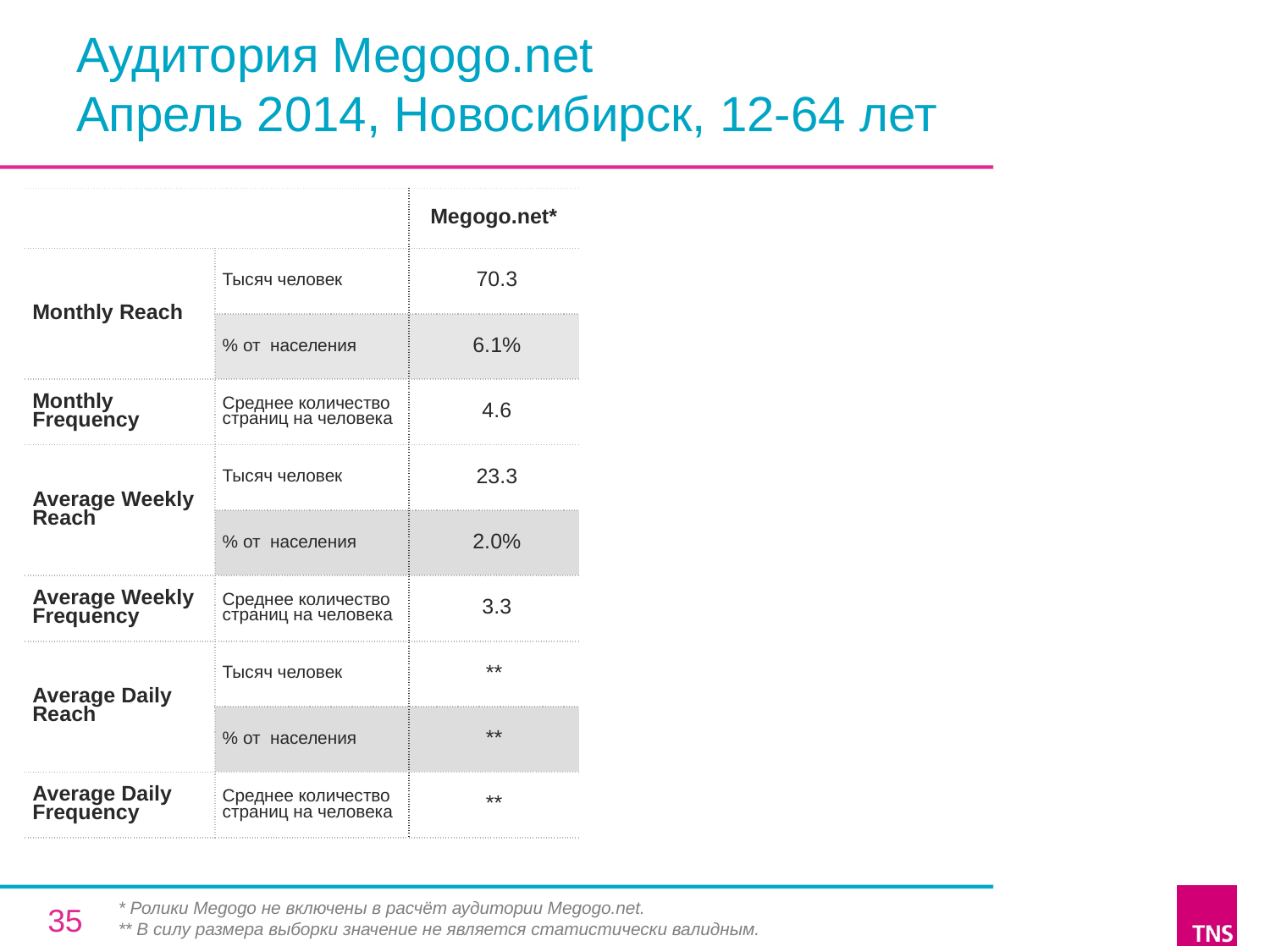

# Аудитория Megogo.net Апрель 2014, Новосибирск, 12-64 лет
|  |  | Megogo.net\* |
| --- | --- | --- |
| Monthly Reach | Тысяч человек | 70.3 |
|  | % от населения | 6.1% |
| Monthly Frequency | Среднее количество страниц на человека | 4.6 |
| Average Weekly Reach | Тысяч человек | 23.3 |
|  | % от населения | 2.0% |
| Average Weekly Frequency | Среднее количество страниц на человека | 3.3 |
| Average Daily Reach | Тысяч человек | \*\* |
|  | % от населения | \*\* |
| Average Daily Frequency | Среднее количество страниц на человека | \*\* |
* Ролики Megogo не включены в расчёт аудитории Megogo.net.
** В силу размера выборки значение не является статистически валидным.
35